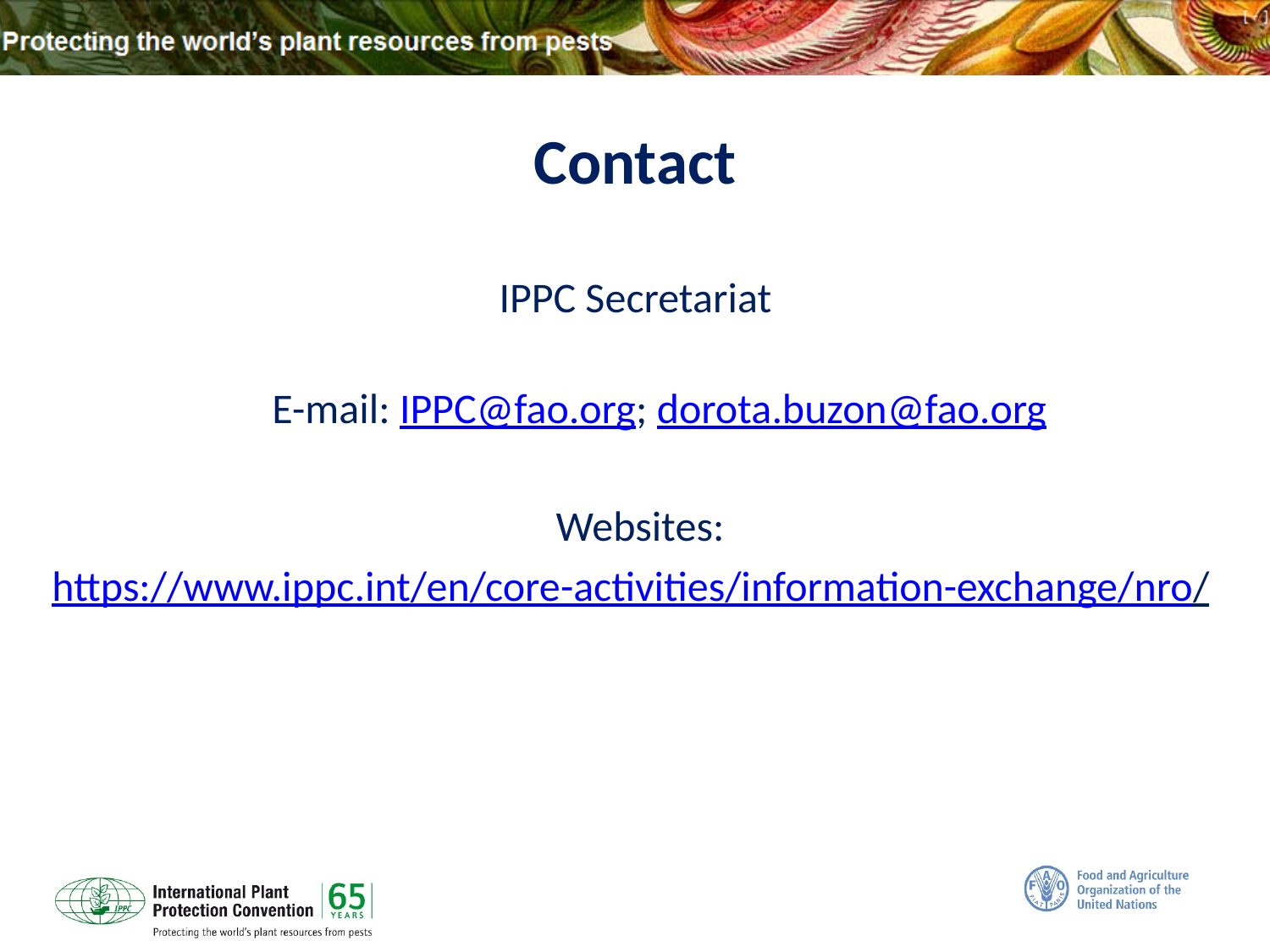

# Contact
IPPC Secretariat
E-mail: IPPC@fao.org; dorota.buzon@fao.org

Websites:
https://www.ippc.int/en/core-activities/information-exchange/nro/